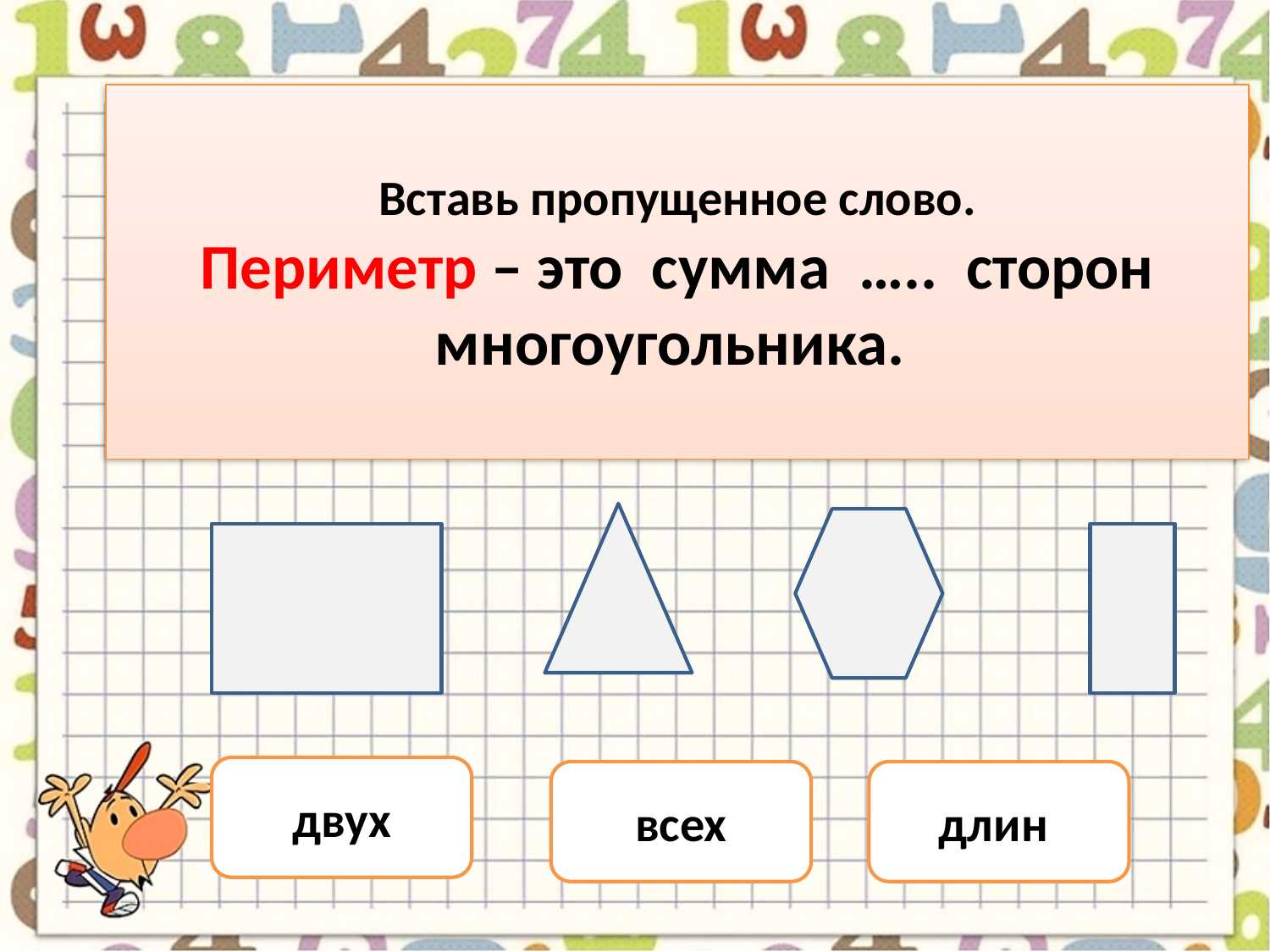

# Вставь пропущенное слово.
Периметр – это  сумма  …..  сторон многоугольника.

двух
всех
длин